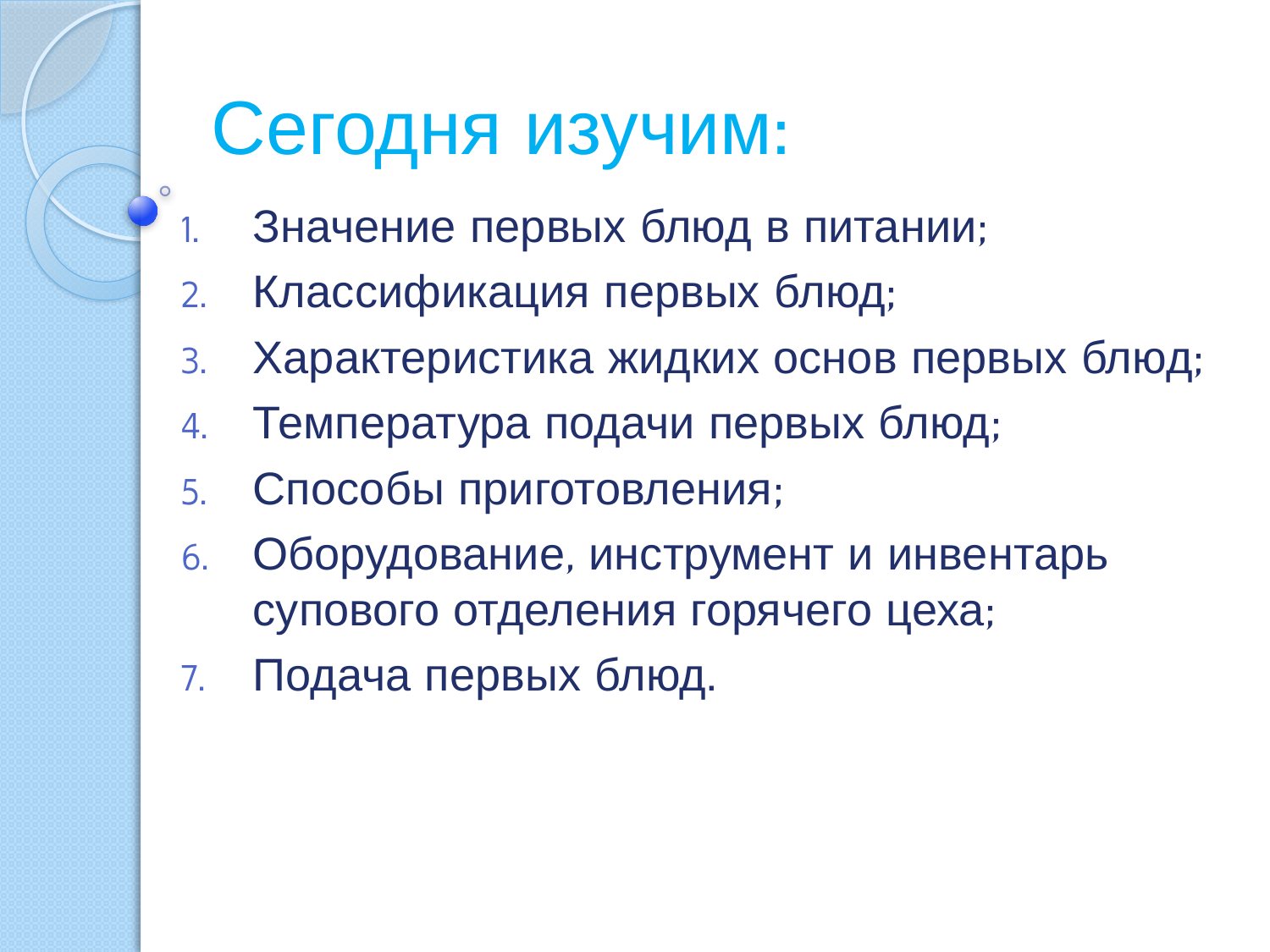

# Сегодня изучим:
Значение первых блюд в питании;
Классификация первых блюд;
Характеристика жидких основ первых блюд;
Температура подачи первых блюд;
Способы приготовления;
Оборудование, инструмент и инвентарь супового отделения горячего цеха;
Подача первых блюд.